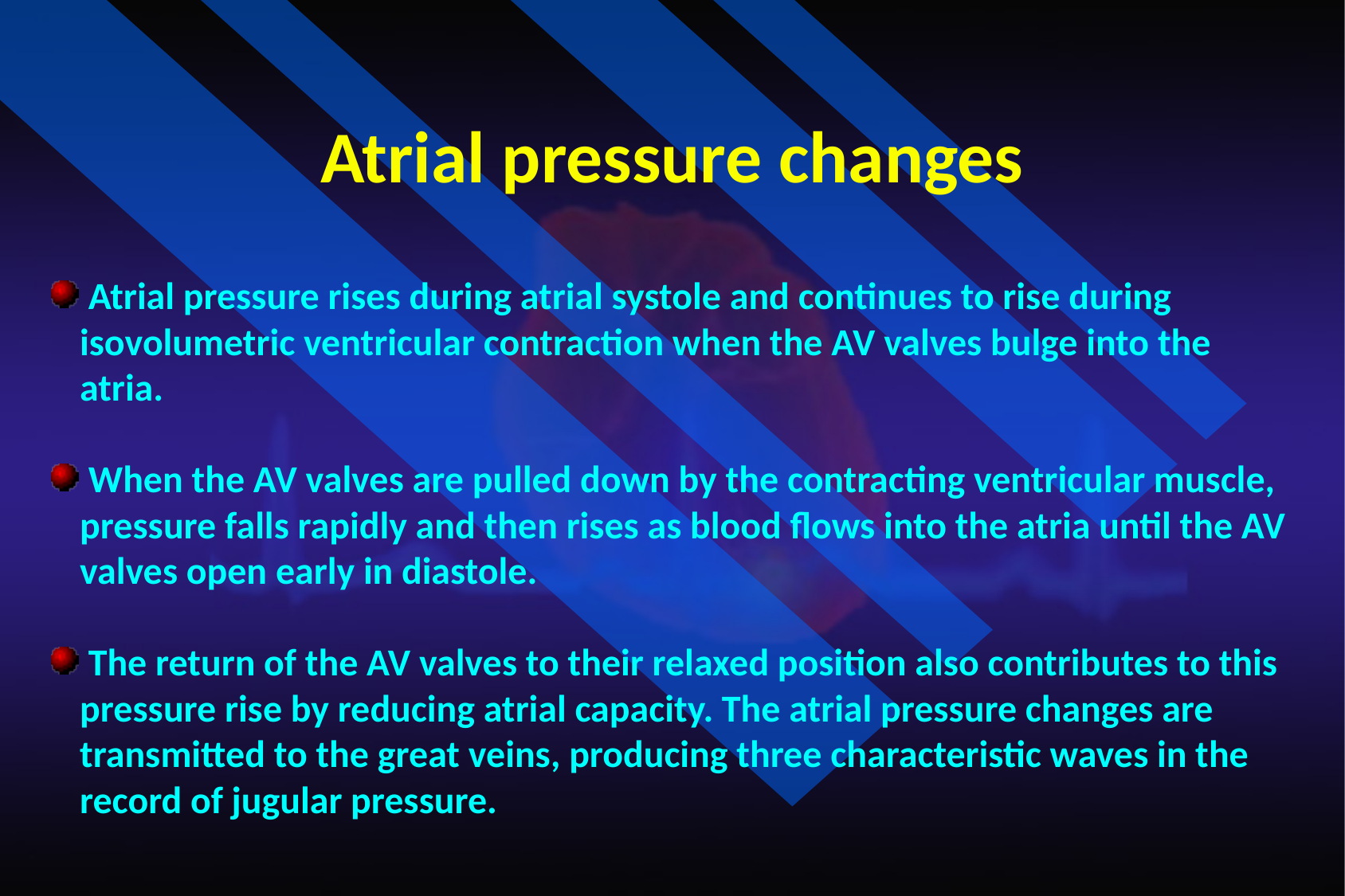

Atrial pressure changes
 Atrial pressure rises during atrial systole and continues to rise during isovolumetric ventricular contraction when the AV valves bulge into the atria.

 When the AV valves are pulled down by the contracting ventricular muscle, pressure falls rapidly and then rises as blood flows into the atria until the AV valves open early in diastole.

 The return of the AV valves to their relaxed position also contributes to this pressure rise by reducing atrial capacity. The atrial pressure changes are transmitted to the great veins, producing three characteristic waves in the record of jugular pressure.